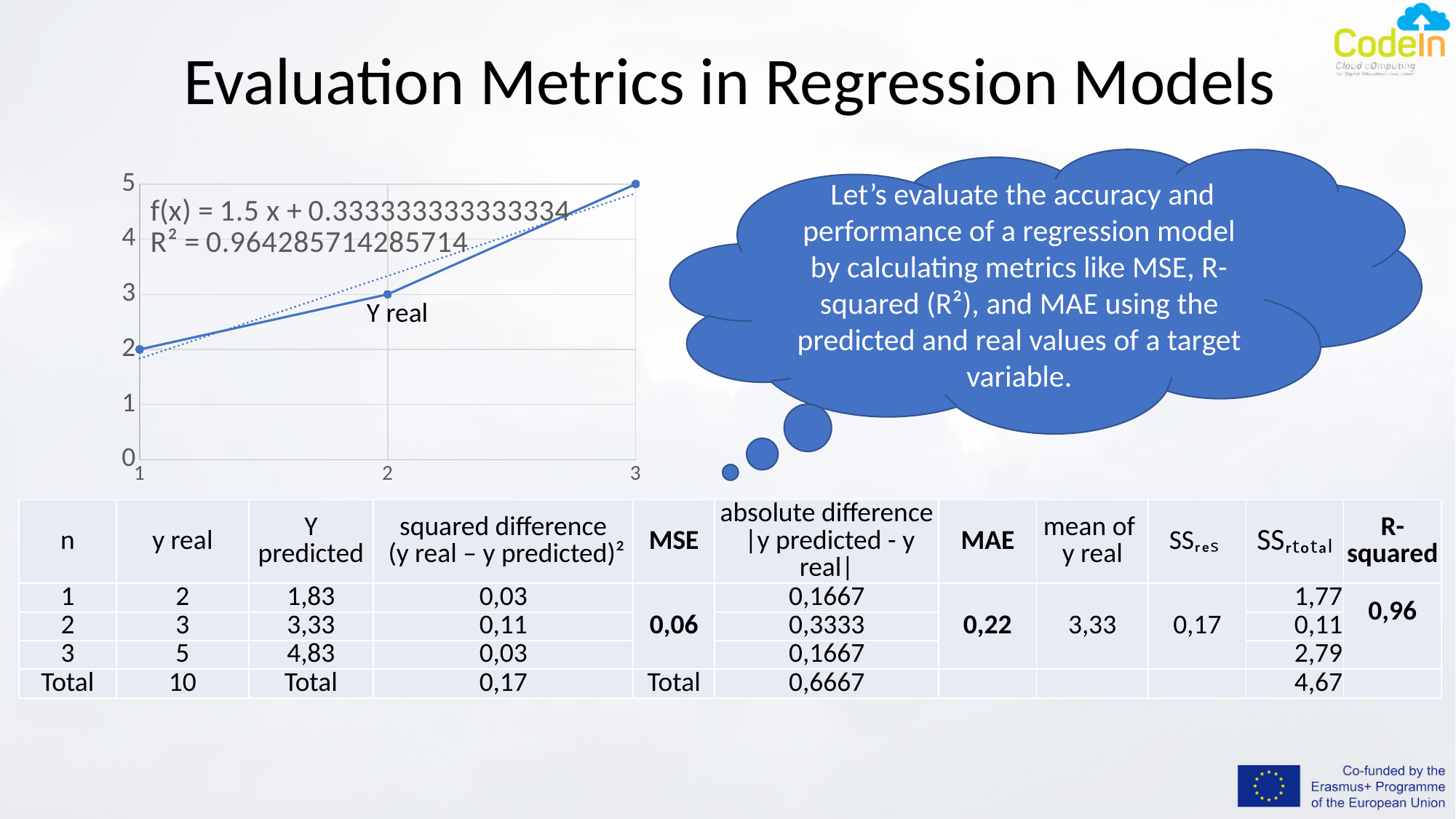

# Evaluation Metrics in Regression Models
 Let’s evaluate the accuracy and performance of a regression model by calculating metrics like MSE, R-squared (R²), and MAE using the predicted and real values of a target variable.

### Chart

| Category | Y real |
|---|---|
Y real
| n | y real | Y predicted | squared difference (y real – y predicted)² | MSE | absolute difference |y predicted - y real| | MAE | mean of y real | SSᵣₑₛ | SSᵣₜₒₜₐₗ | R-squared |
| --- | --- | --- | --- | --- | --- | --- | --- | --- | --- | --- |
| 1 | 2 | 1,83 | 0,03 | 0,06 | 0,1667 | 0,22 | 3,33 | 0,17 | 1,77 | 0,96 |
| 2 | 3 | 3,33 | 0,11 |  | 0,3333 |  |  |  | 0,11 |  |
| 3 | 5 | 4,83 | 0,03 |  | 0,1667 |  |  |  | 2,79 |  |
| Total | 10 | Total | 0,17 | Total | 0,6667 |  |  |  | 4,67 |  |